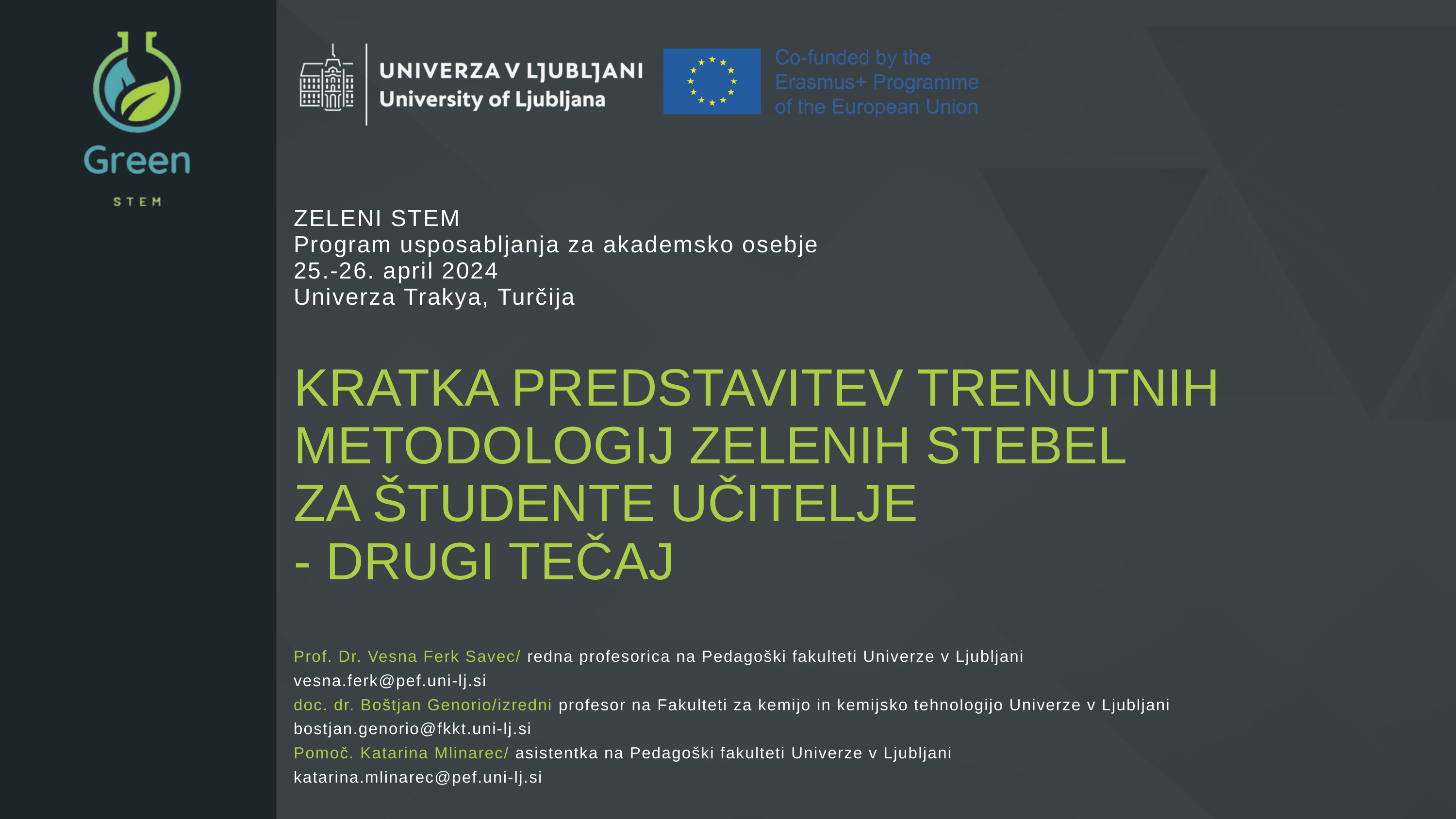

ZELENI STEM
Program usposabljanja za akademsko osebje
25.-26. april 2024
Univerza Trakya, Turčija
KRATKA PREDSTAVITEV TRENUTNIH METODOLOGIJ ZELENIH STEBEL
ZA ŠTUDENTE UČITELJE
- DRUGI TEČAJ

Prof. Dr. Vesna Ferk Savec/ redna profesorica na Pedagoški fakulteti Univerze v Ljubljani
vesna.ferk@pef.uni-lj.si
doc. dr. Boštjan Genorio/izredni profesor na Fakulteti za kemijo in kemijsko tehnologijo Univerze v Ljubljani
bostjan.genorio@fkkt.uni-lj.si
Pomoč. Katarina Mlinarec/ asistentka na Pedagoški fakulteti Univerze v Ljubljani
katarina.mlinarec@pef.uni-lj.si